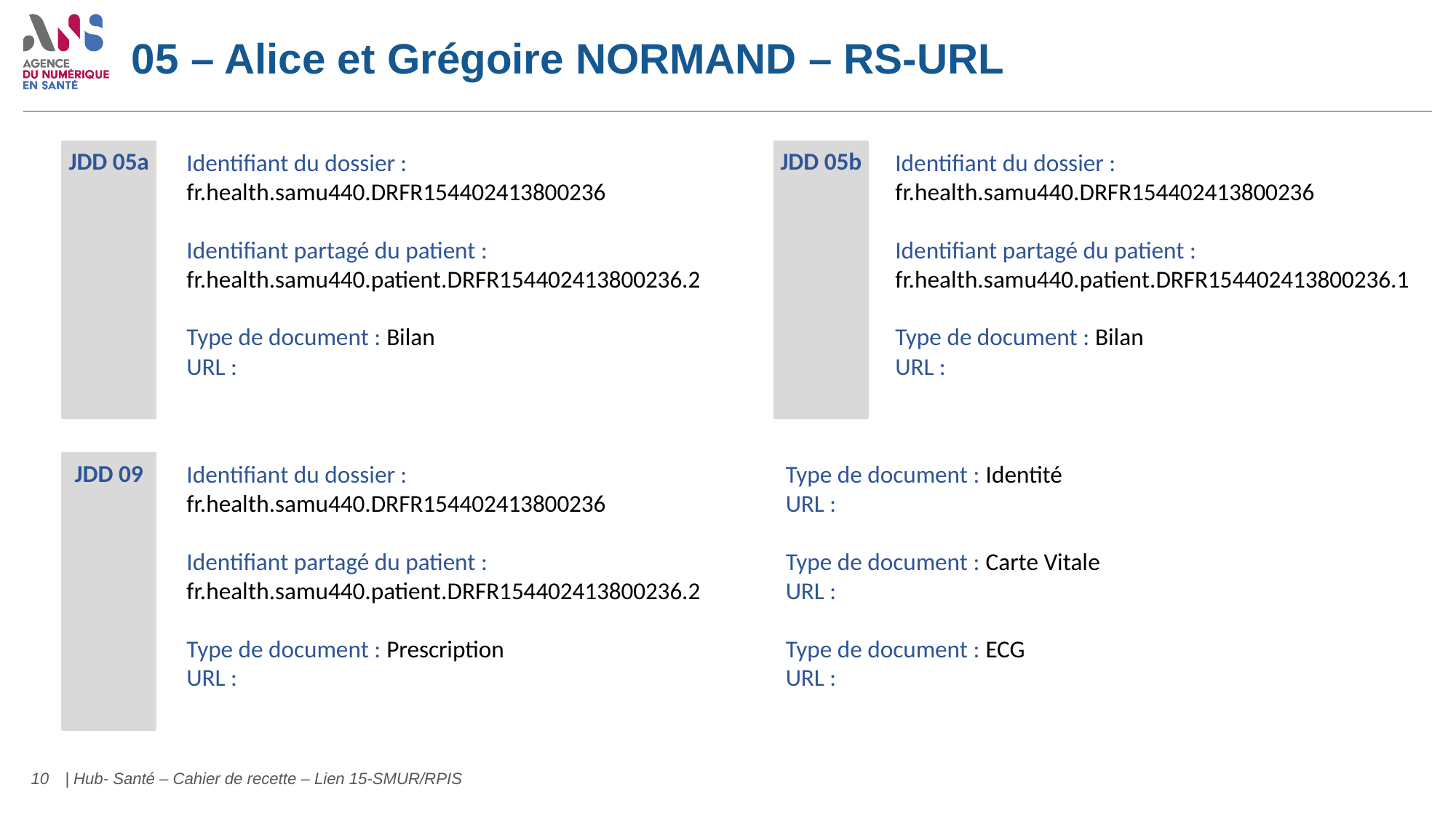

# 05 – Alice et Grégoire NORMAND – RS-URL
JDD 05a
Identifiant du dossier : fr.health.samu440.DRFR154402413800236

Identifiant partagé du patient : fr.health.samu440.patient.DRFR154402413800236.2

Type de document : Bilan
URL :
JDD 05b
Identifiant du dossier : fr.health.samu440.DRFR154402413800236

Identifiant partagé du patient : fr.health.samu440.patient.DRFR154402413800236.1

Type de document : Bilan
URL :

JDD 09
Identifiant du dossier : fr.health.samu440.DRFR154402413800236

Identifiant partagé du patient : fr.health.samu440.patient.DRFR154402413800236.2

Type de document : Prescription
URL :
Type de document : Identité
URL :

Type de document : Carte Vitale
URL :

Type de document : ECG
URL :
10
| Hub- Santé – Cahier de recette – Lien 15-SMUR/RPIS